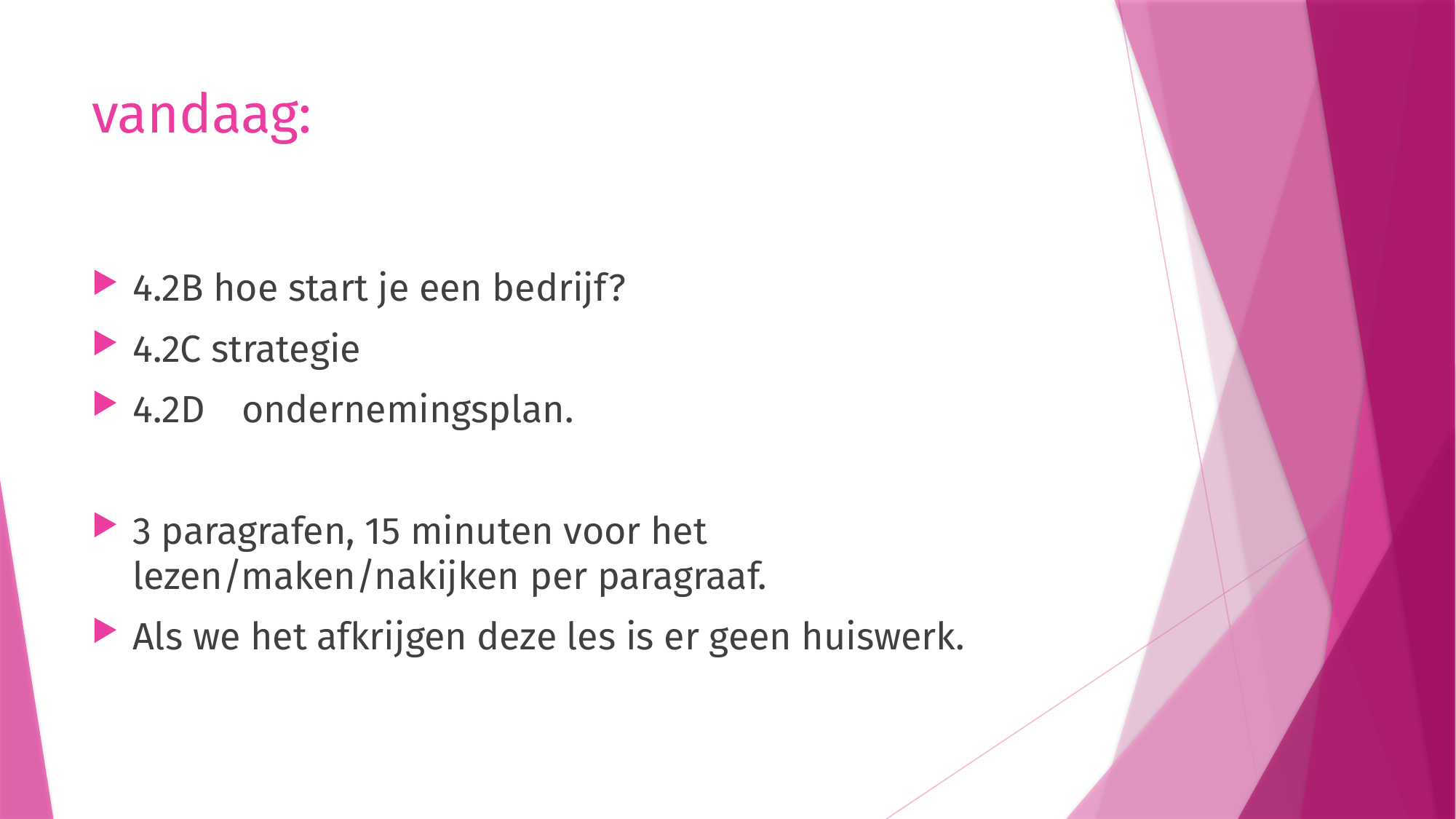

# vandaag:
4.2B hoe start je een bedrijf?
4.2C strategie
4.2D	ondernemingsplan.

3 paragrafen, 15 minuten voor het lezen/maken/nakijken per paragraaf.
Als we het afkrijgen deze les is er geen huiswerk.